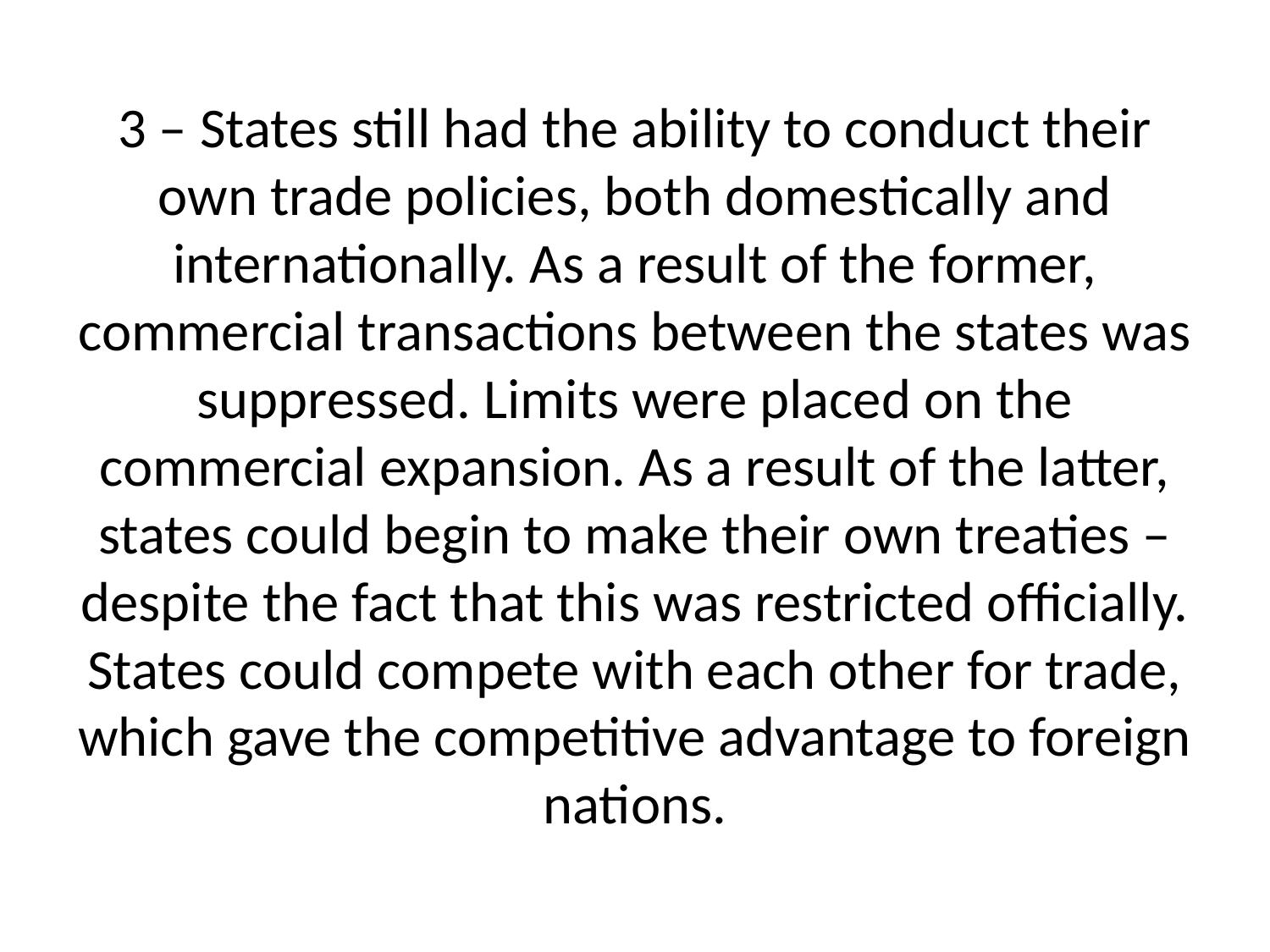

# 3 – States still had the ability to conduct their own trade policies, both domestically and internationally. As a result of the former, commercial transactions between the states was suppressed. Limits were placed on the commercial expansion. As a result of the latter, states could begin to make their own treaties – despite the fact that this was restricted officially. States could compete with each other for trade, which gave the competitive advantage to foreign nations.